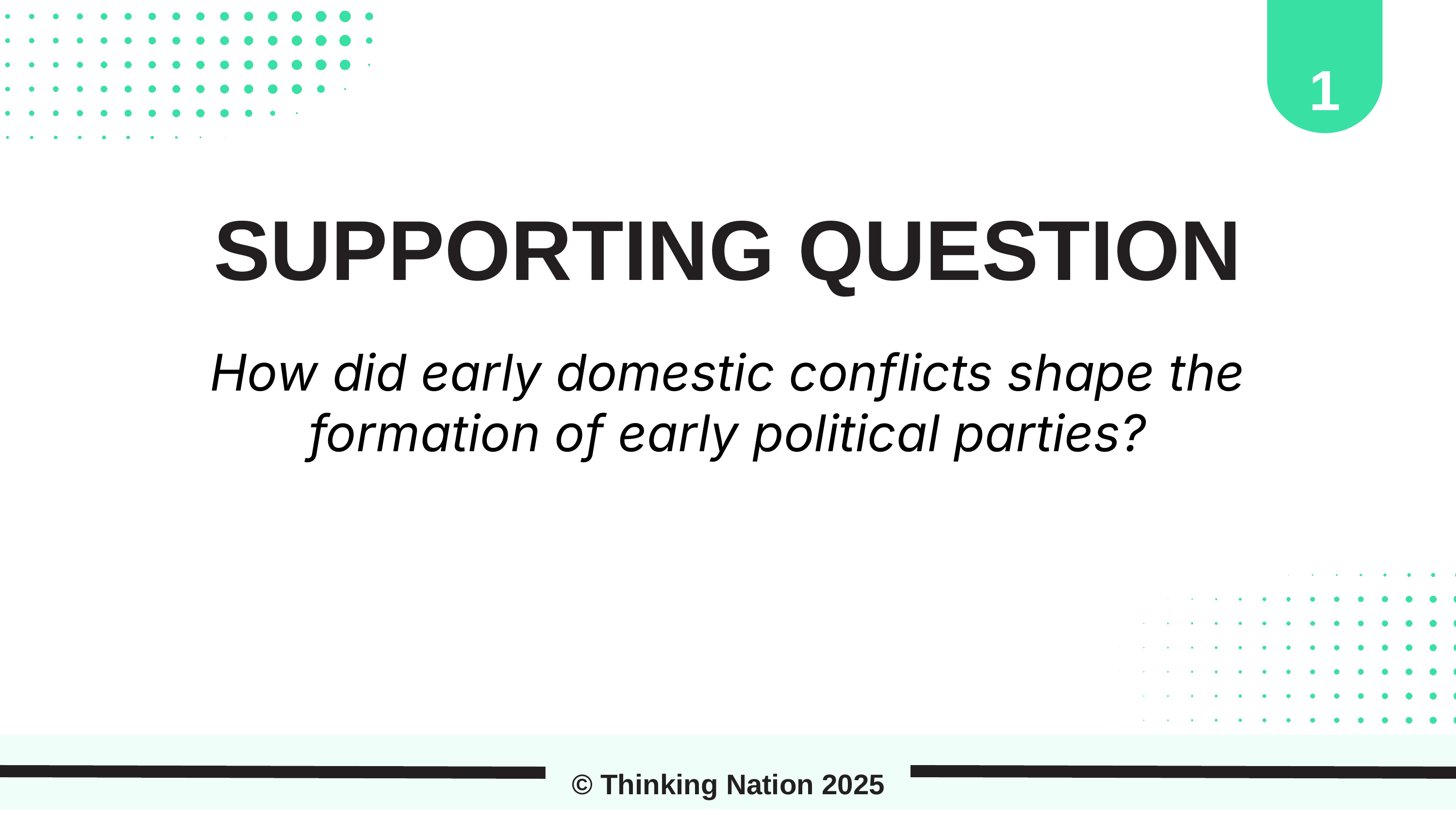

1
SUPPORTING QUESTION
How did early domestic conflicts shape the formation of early political parties?

© Thinking Nation 2025